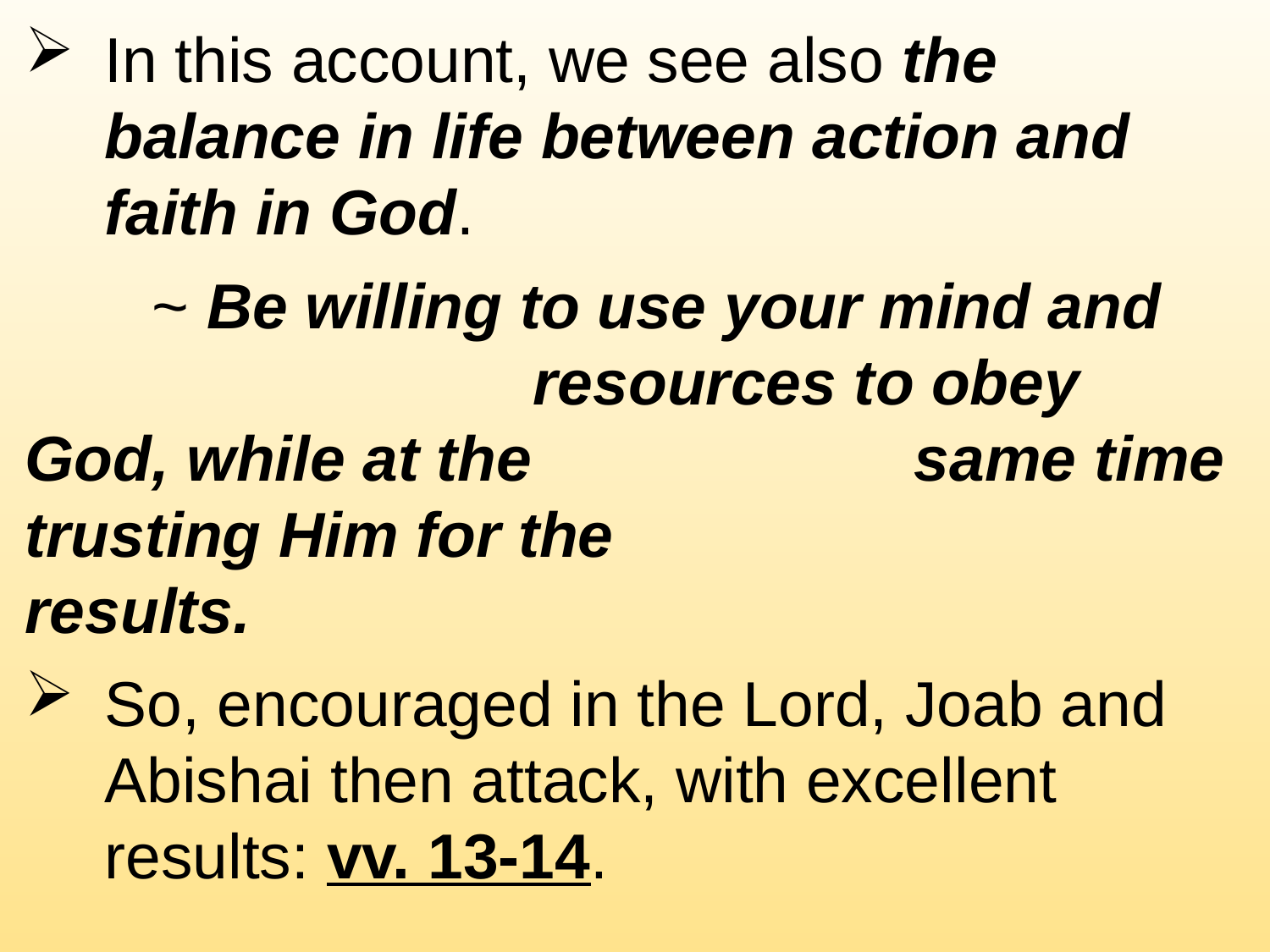

In this account, we see also the balance in life between action and faith in God.
	~ Be willing to use your mind and 				resources to obey God, while at the 			same time trusting Him for the 				results.
So, encouraged in the Lord, Joab and Abishai then attack, with excellent results: vv. 13-14.